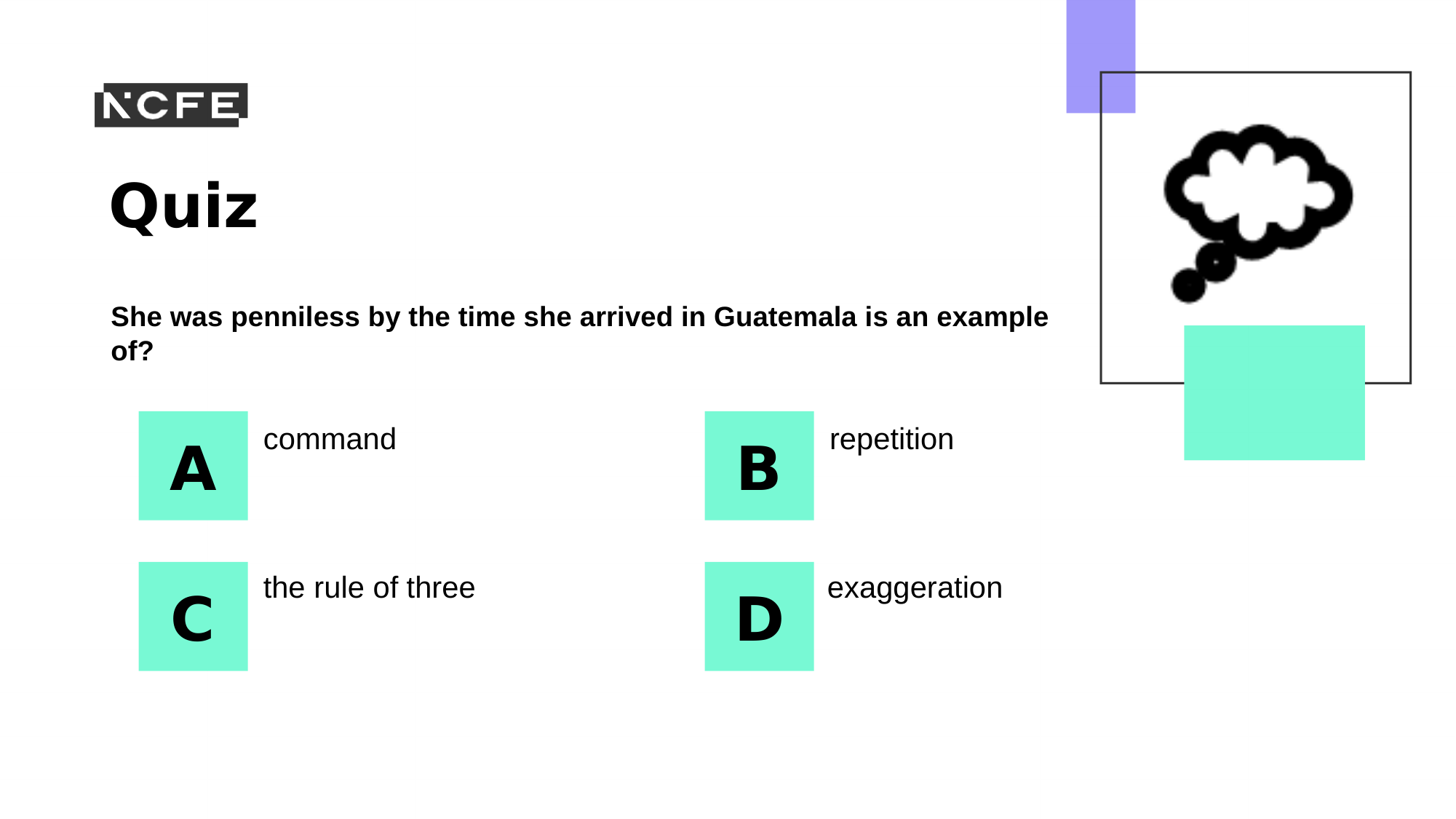

She was penniless by the time she arrived in Guatemala is an example of?
command
repetition
the rule of three

exaggeration